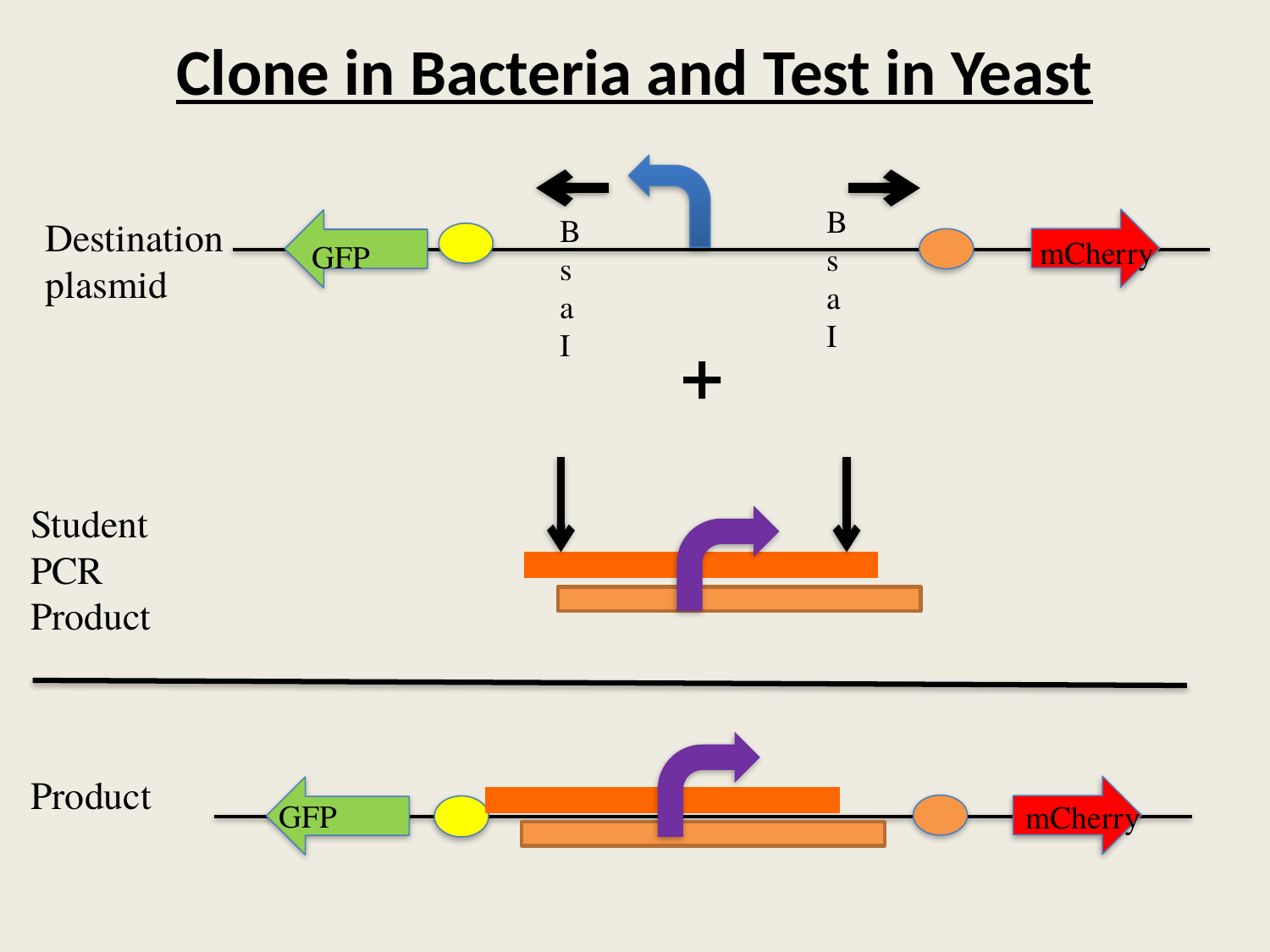

Clone in Bacteria and Test in Yeast

BsaI
BsaI
Destination plasmid

mCherry
GFP

+
Student
PCR Product

Product

GFP
mCherry